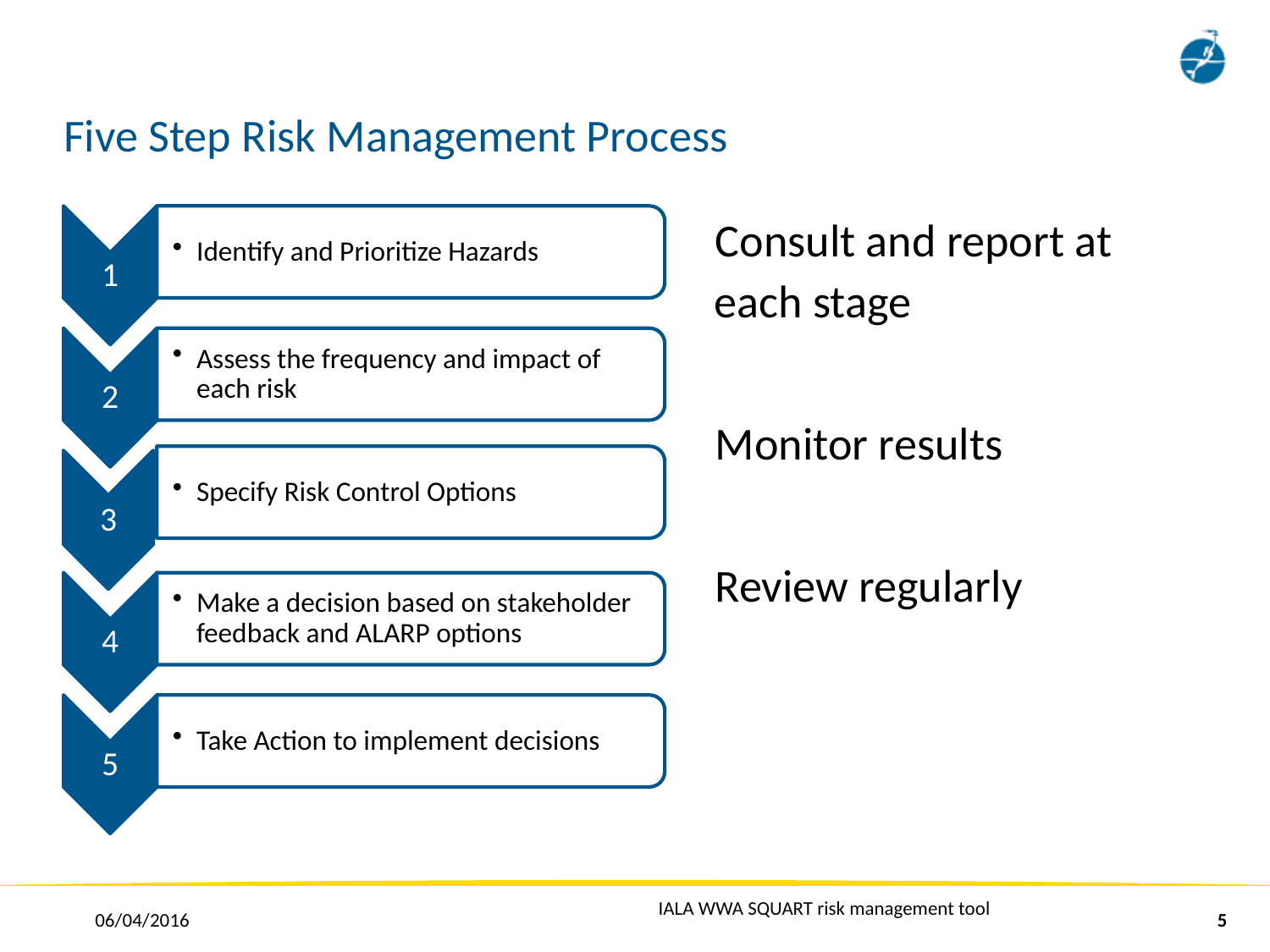

# Five Step Risk Management Process
1
Identify and Prioritize Hazards
2
Assess the frequency and impact of each risk
3
Specify Risk Control Options
4
Make a decision based on stakeholder feedback and ALARP options
5
Take Action to implement decisions
Consult and report at each stage

Monitor results

Review regularly
IALA WWA SQUART risk management tool
06/04/2016
5